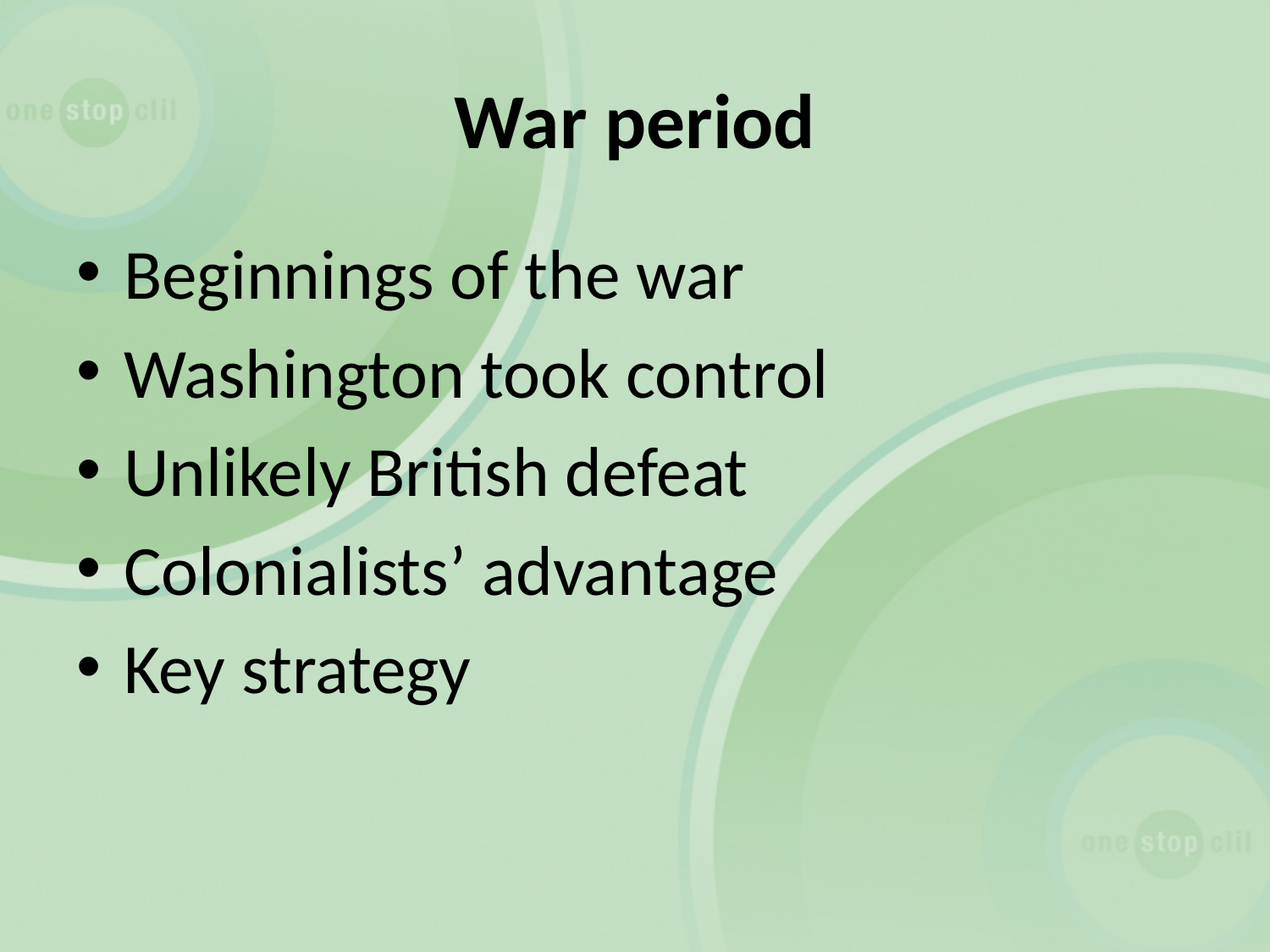

# War period
Beginnings of the war
Washington took control
Unlikely British defeat
Colonialists’ advantage
Key strategy